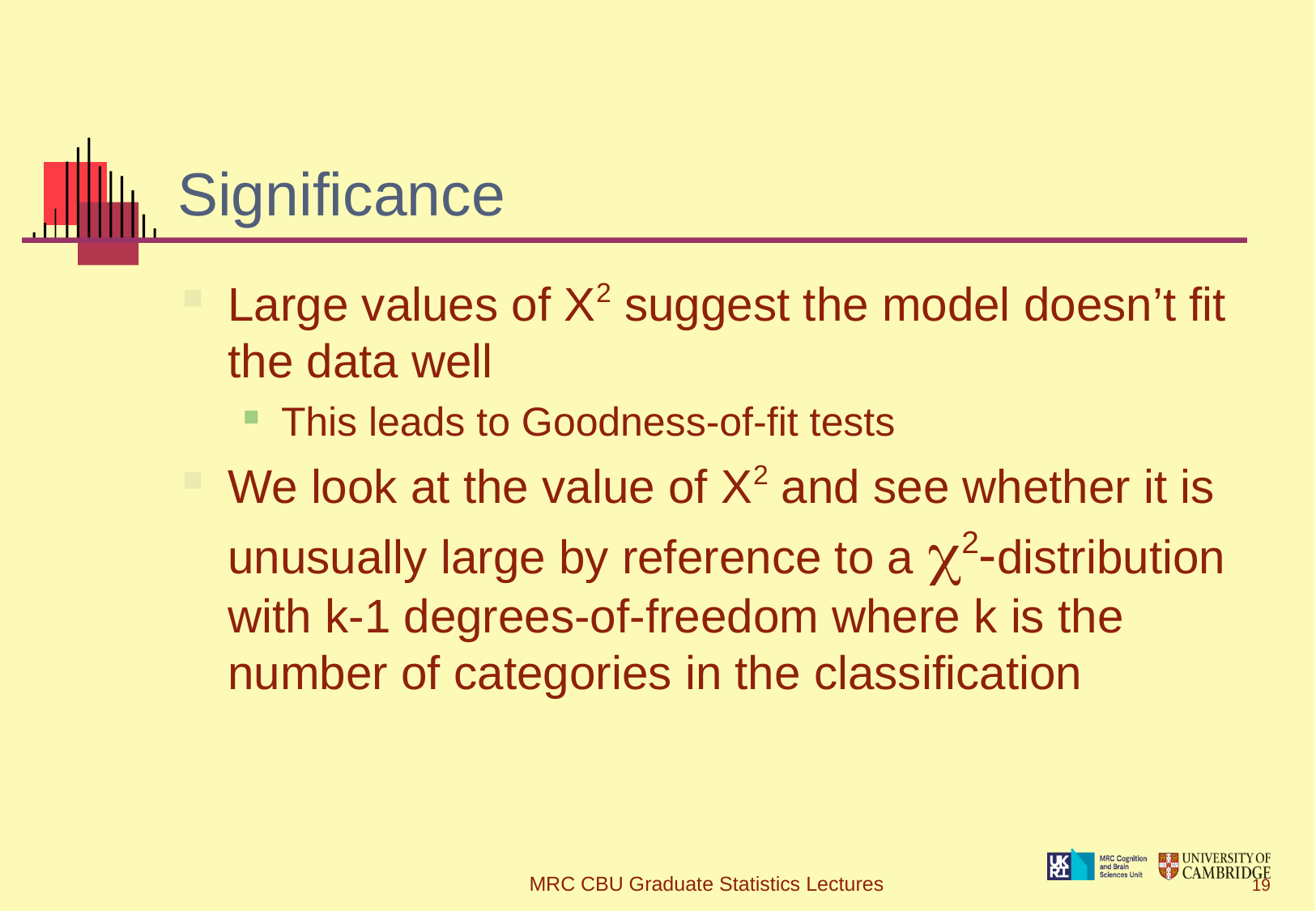

# Significance
Large values of X2 suggest the model doesn’t fit the data well
This leads to Goodness-of-fit tests
We look at the value of X2 and see whether it is unusually large by reference to a χ2-distribution with k-1 degrees-of-freedom where k is the number of categories in the classification

MRC CBU Graduate Statistics Lectures
19